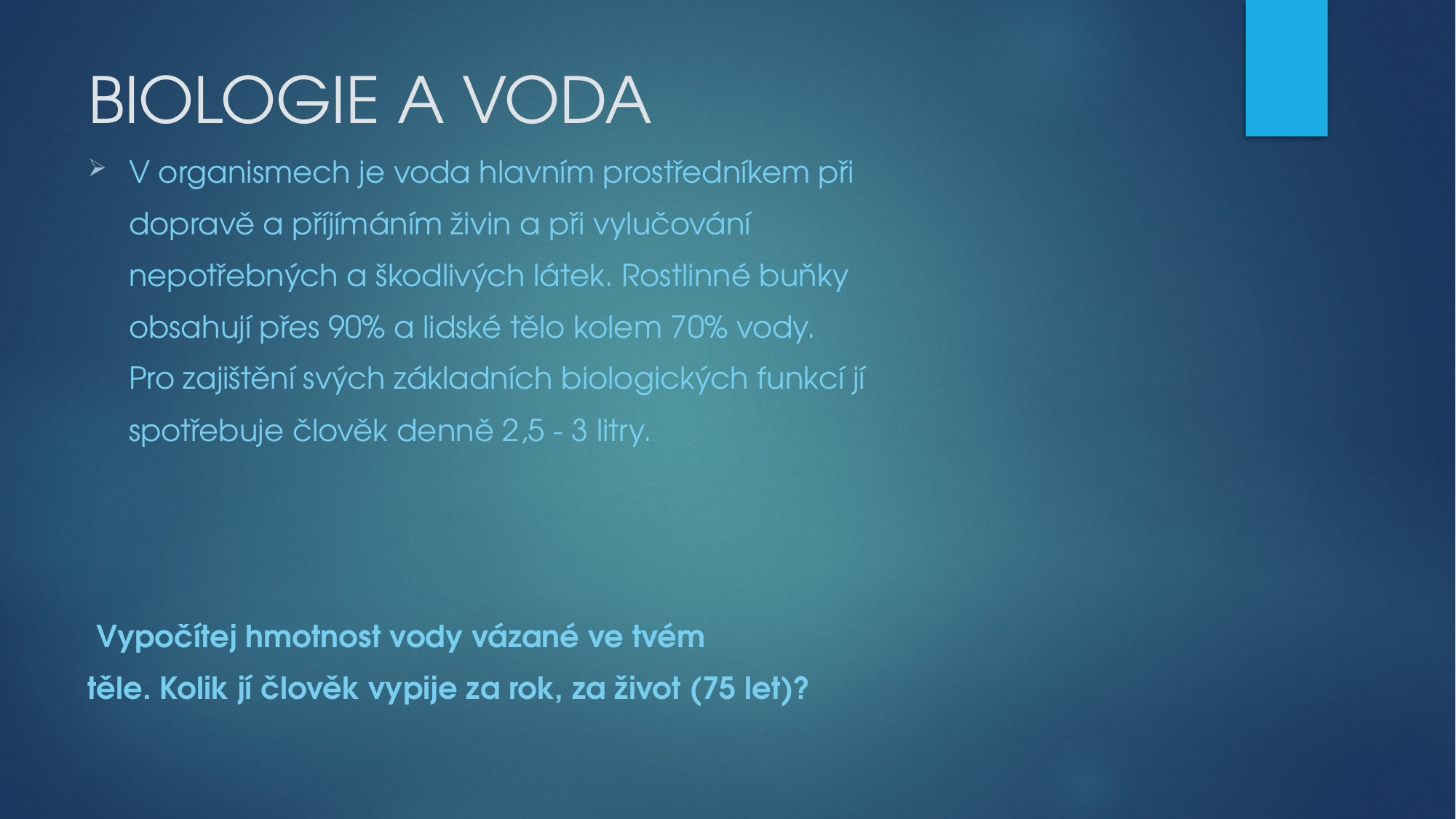

# BIOLOGIE A VODA
V organismech je voda hlavním prostředníkem při
	dopravě a příjímáním živin a při vylučování
	nepotřebných a škodlivých látek. Rostlinné buňky
	obsahují přes 90% a lidské tělo kolem 70% vody.
	Pro zajištění svých základních biologických funkcí jí
	spotřebuje člověk denně 2,5 - 3 litry.

 Vypočítej hmotnost vody vázané ve tvém
těle. Kolik jí člověk vypije za rok, za život (75 let)?